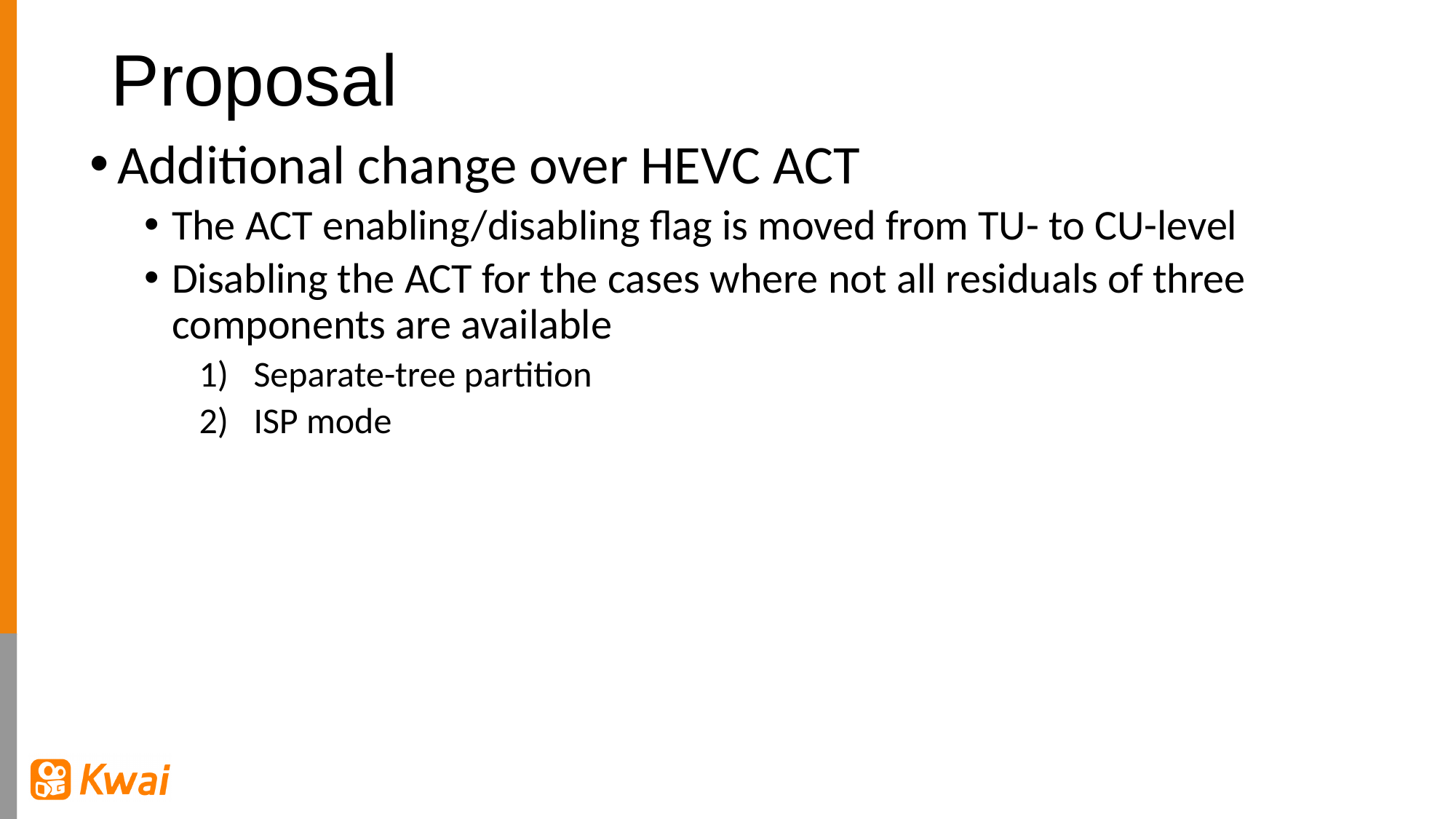

# Proposal
Additional change over HEVC ACT
The ACT enabling/disabling flag is moved from TU- to CU-level
Disabling the ACT for the cases where not all residuals of three components are available
Separate-tree partition
ISP mode